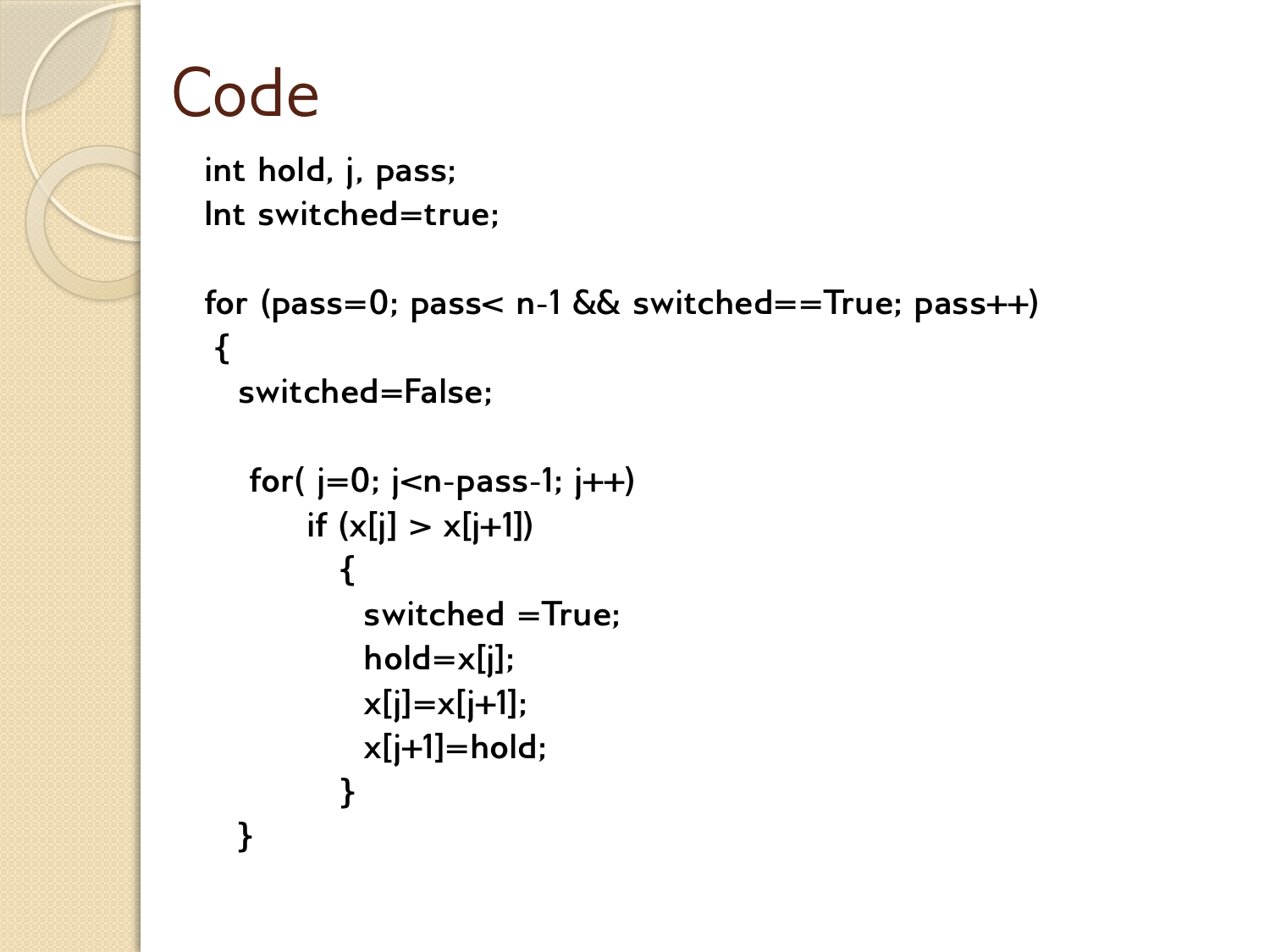

# Code
int hold, j, pass;
Int switched=true;

for (pass=0; pass< n-1 && switched==True; pass++)
 {
   switched=False;

    for( j=0; j<n-pass-1; j++)
         if (x[j] > x[j+1])
            {
              switched =True;
              hold=x[j];
              x[j]=x[j+1];
              x[j+1]=hold;
            }
   }